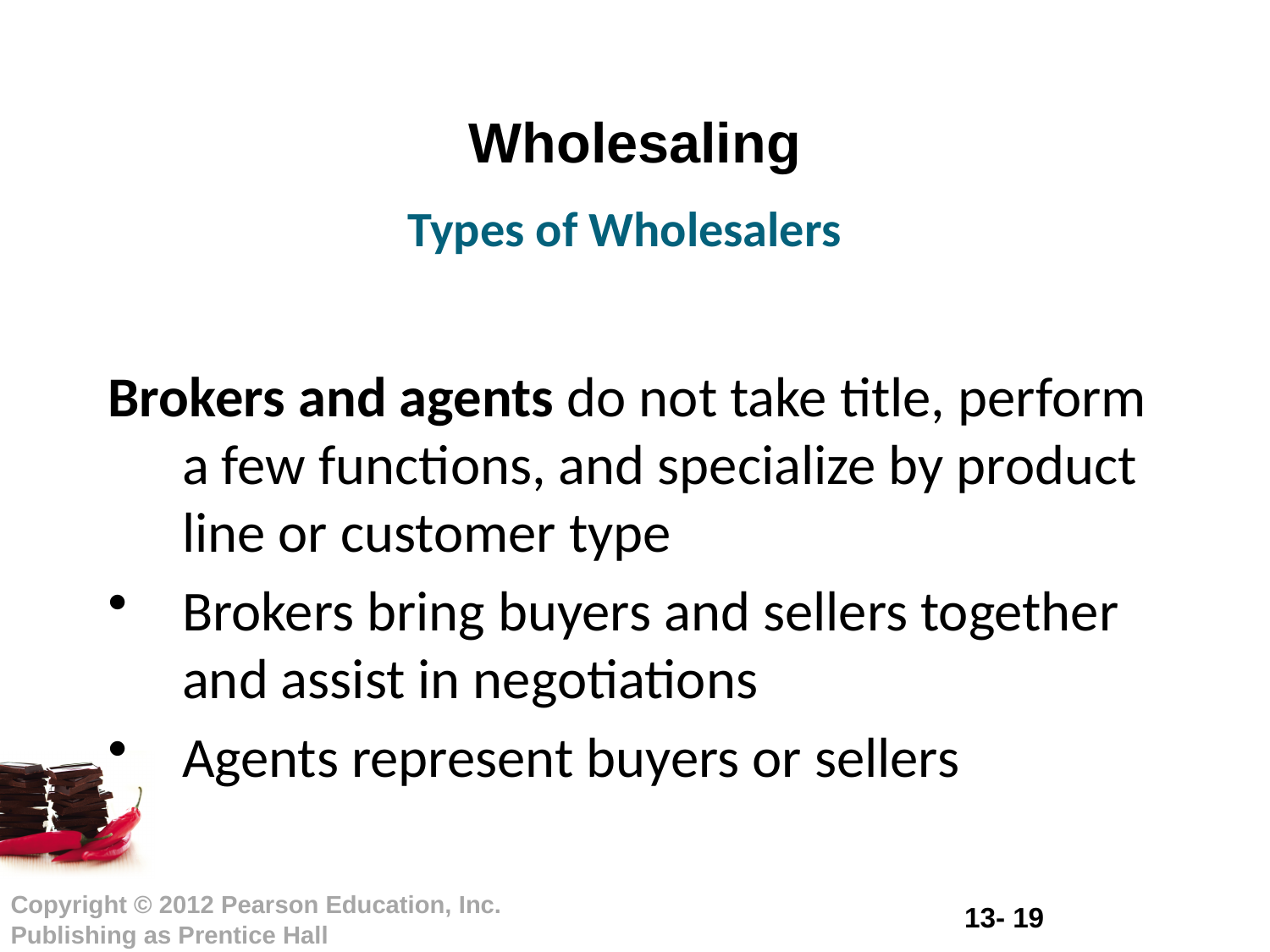

# Wholesaling
Types of Wholesalers

Brokers and agents do not take title, perform a few functions, and specialize by product line or customer type
Brokers bring buyers and sellers together and assist in negotiations
Agents represent buyers or sellers